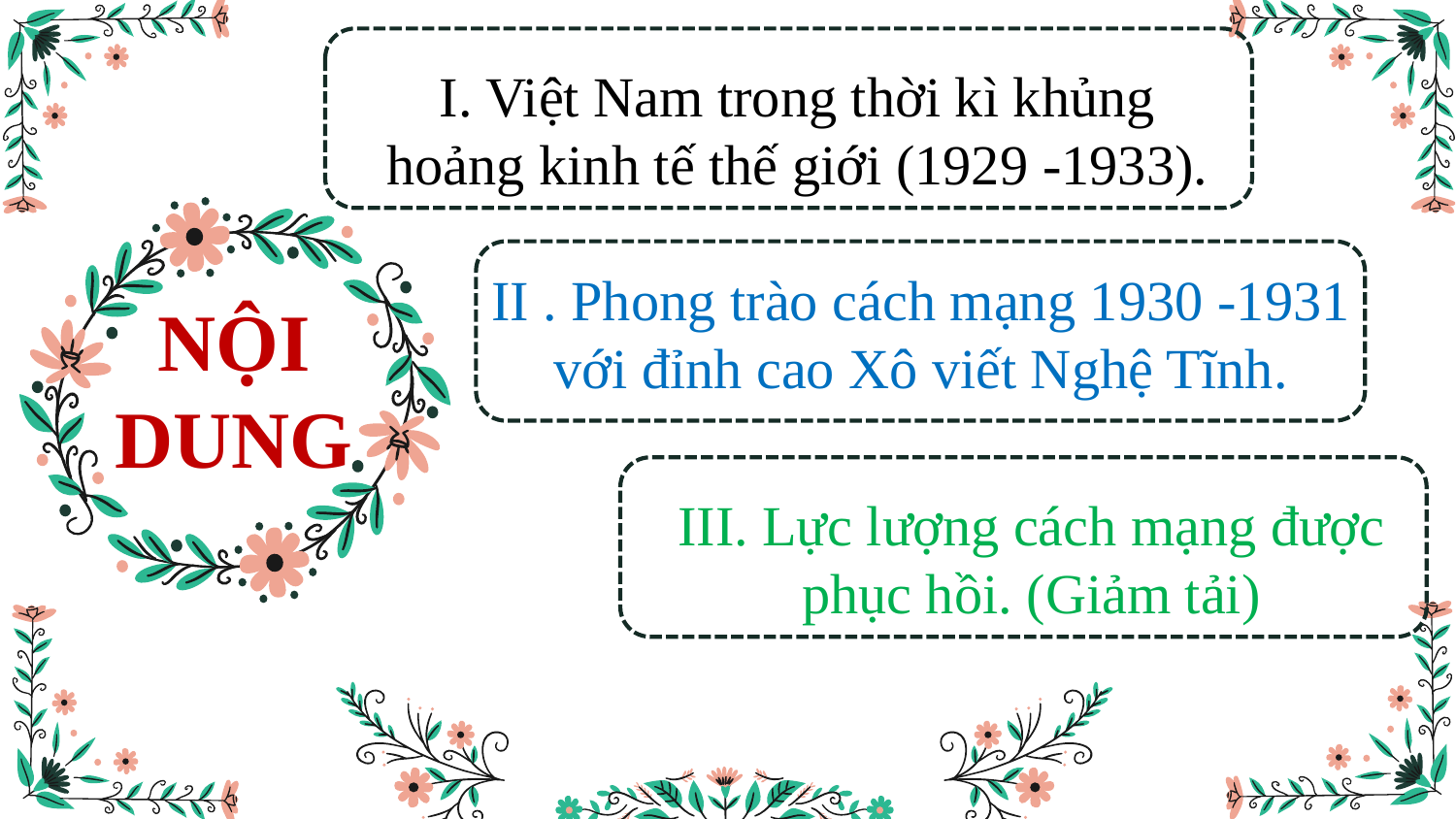

I. Việt Nam trong thời kì khủng hoảng kinh tế thế giới (1929 -1933).

II . Phong trào cách mạng 1930 -1931 với đỉnh cao Xô viết Nghệ Tĩnh.
NỘI DUNG

III. Lực lượng cách mạng được phục hồi. (Giảm tải)

7